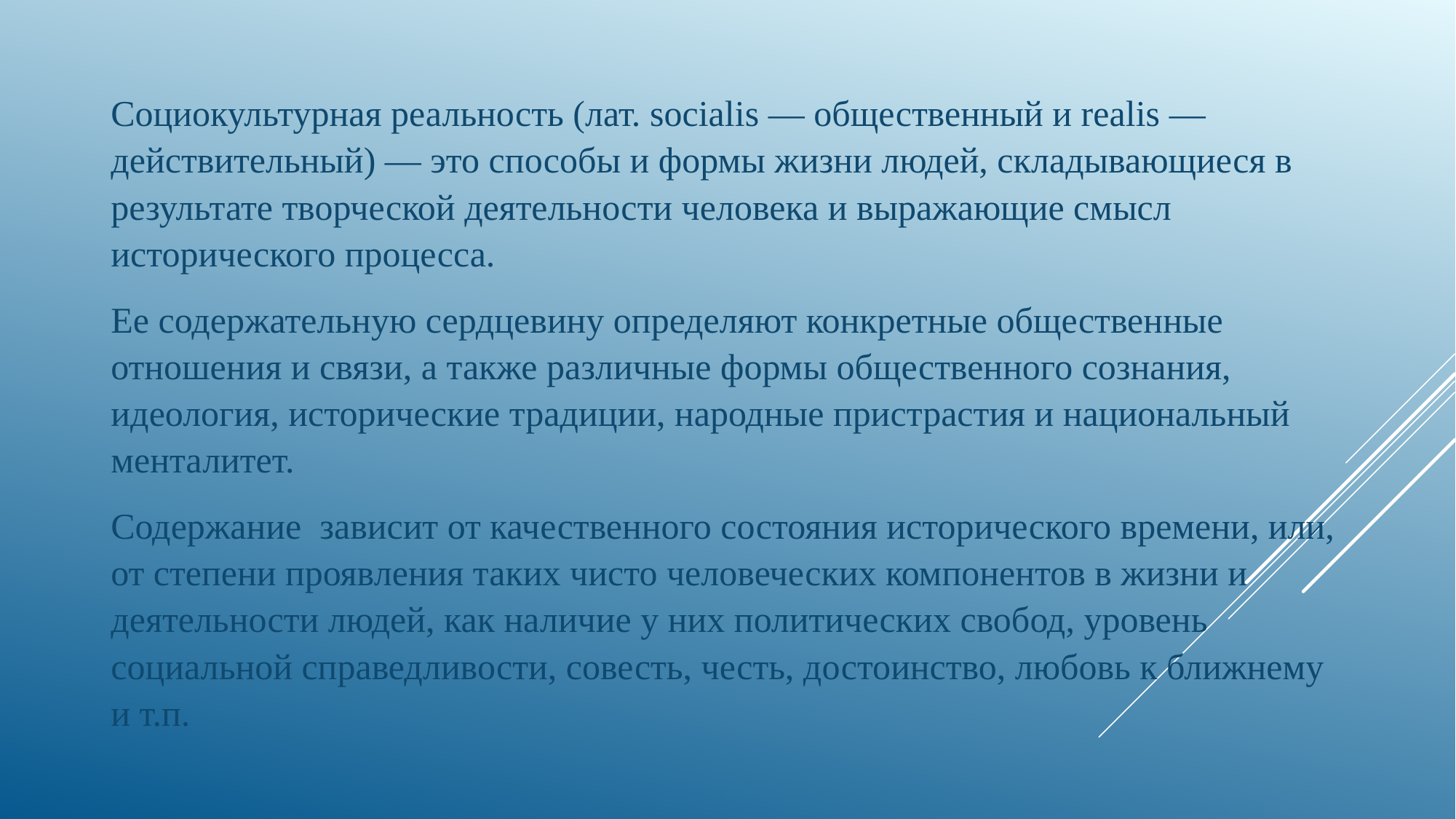

Социокультурная реальность (лат. socialis — общественный и realis — действительный) — это способы и формы жизни людей, складывающиеся в результате творческой деятельности человека и выражающие смысл исторического процесса.
Ее содержательную сердцевину определяют конкретные общественные отношения и связи, а также различные формы общественного сознания, идеология, исторические традиции, народные пристрастия и национальный менталитет.
Содержание  зависит от качественного состояния исторического времени, или, от степени проявления таких чисто человеческих компонентов в жизни и деятельности людей, как наличие у них политических свобод, уровень социальной справедливости, совесть, честь, достоинство, любовь к ближнему и т.п.